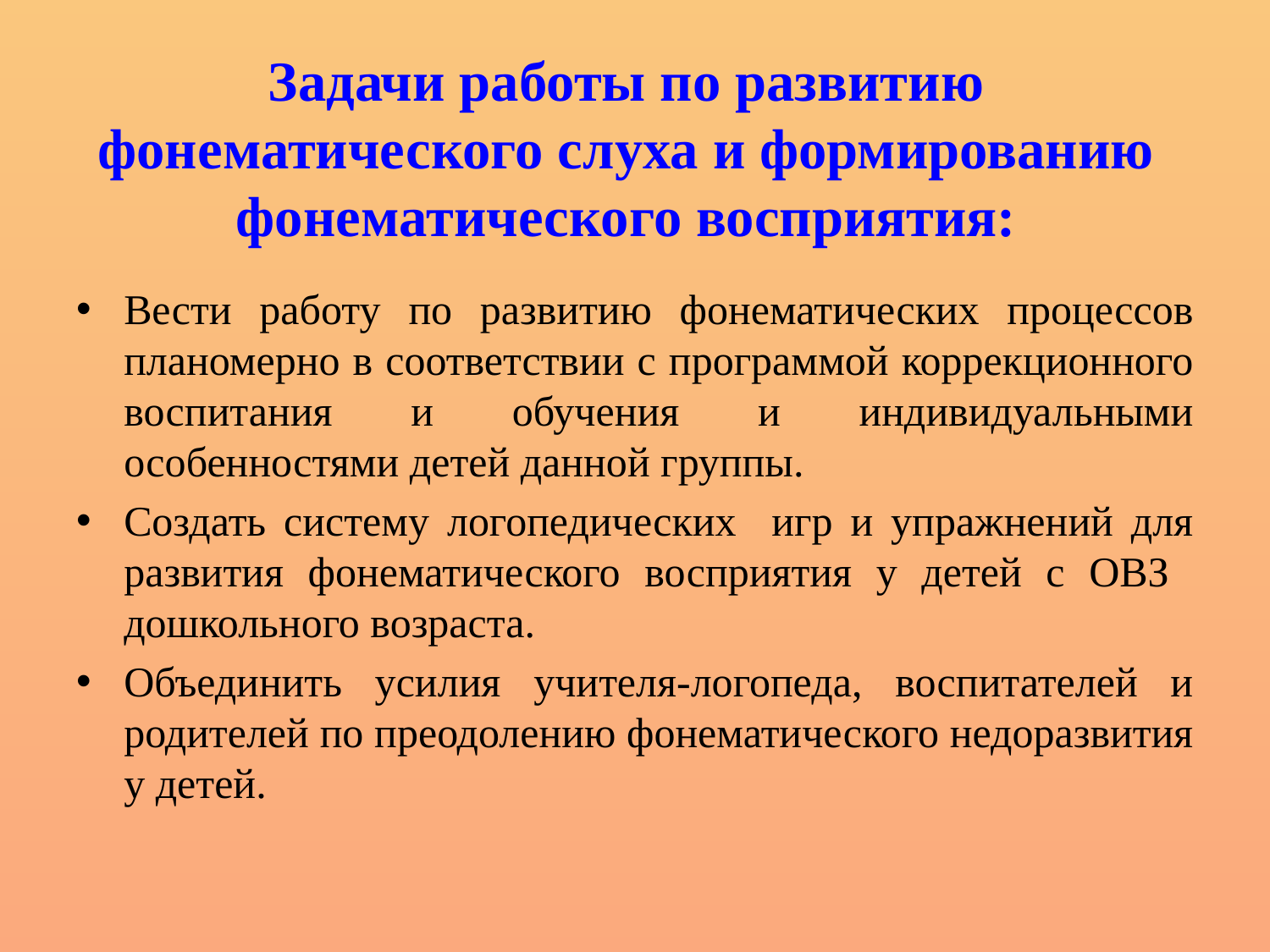

# Задачи работы по развитию фонематического слуха и формированию фонематического восприятия:
Вести работу по развитию фонематических процессов планомерно в соответствии с программой коррекционного воспитания и обучения и индивидуальными особенностями детей данной группы.
Создать систему логопедических  игр и упражнений для развития фонематического восприятия у детей с ОВЗ  дошкольного возраста.
Объединить усилия учителя-логопеда, воспитателей и родителей по преодолению фонематического недоразвития у детей.